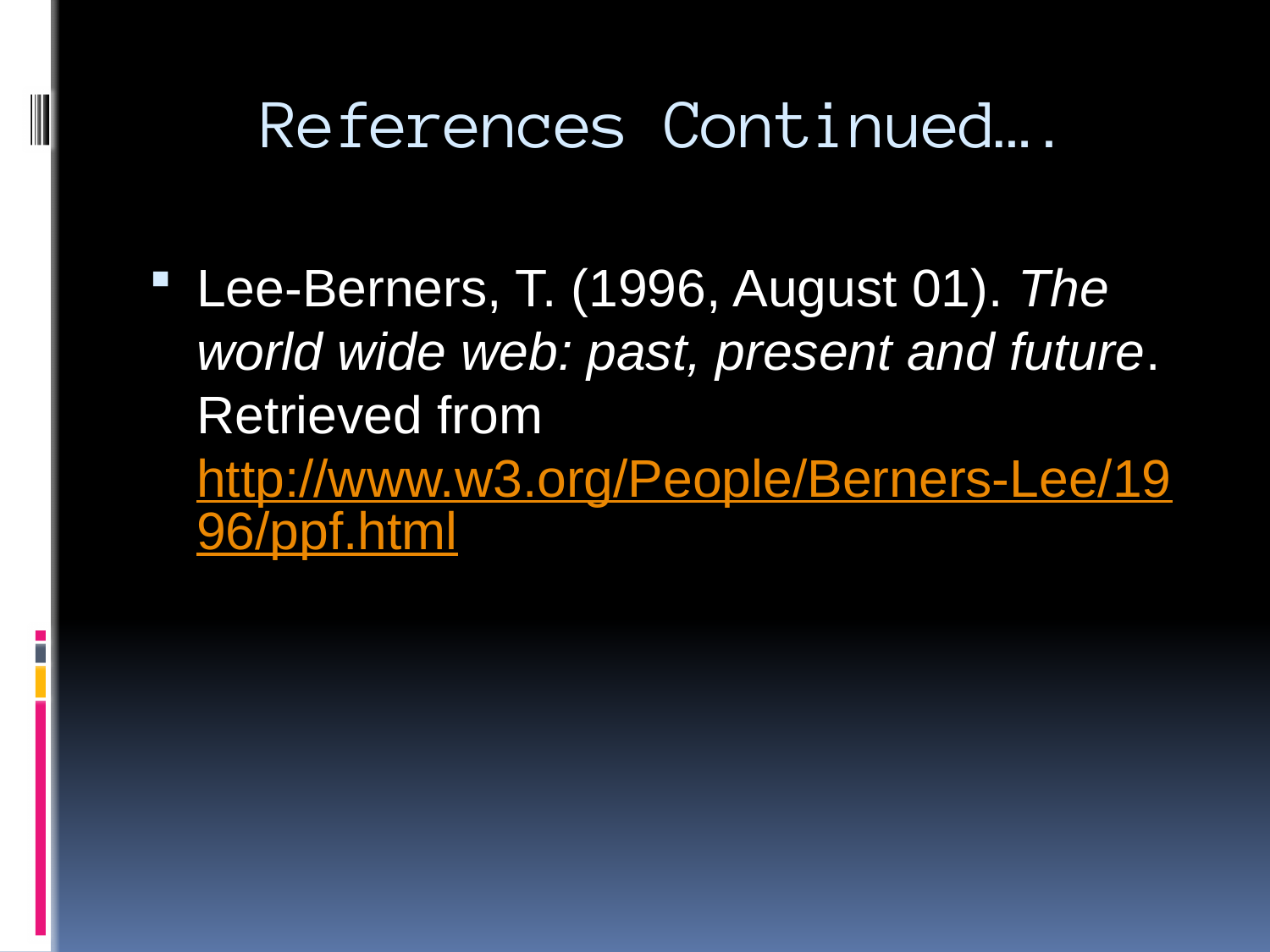

# References Continued….
Lee-Berners, T. (1996, August 01). The world wide web: past, present and future. Retrieved from http://www.w3.org/People/Berners-Lee/1996/ppf.html